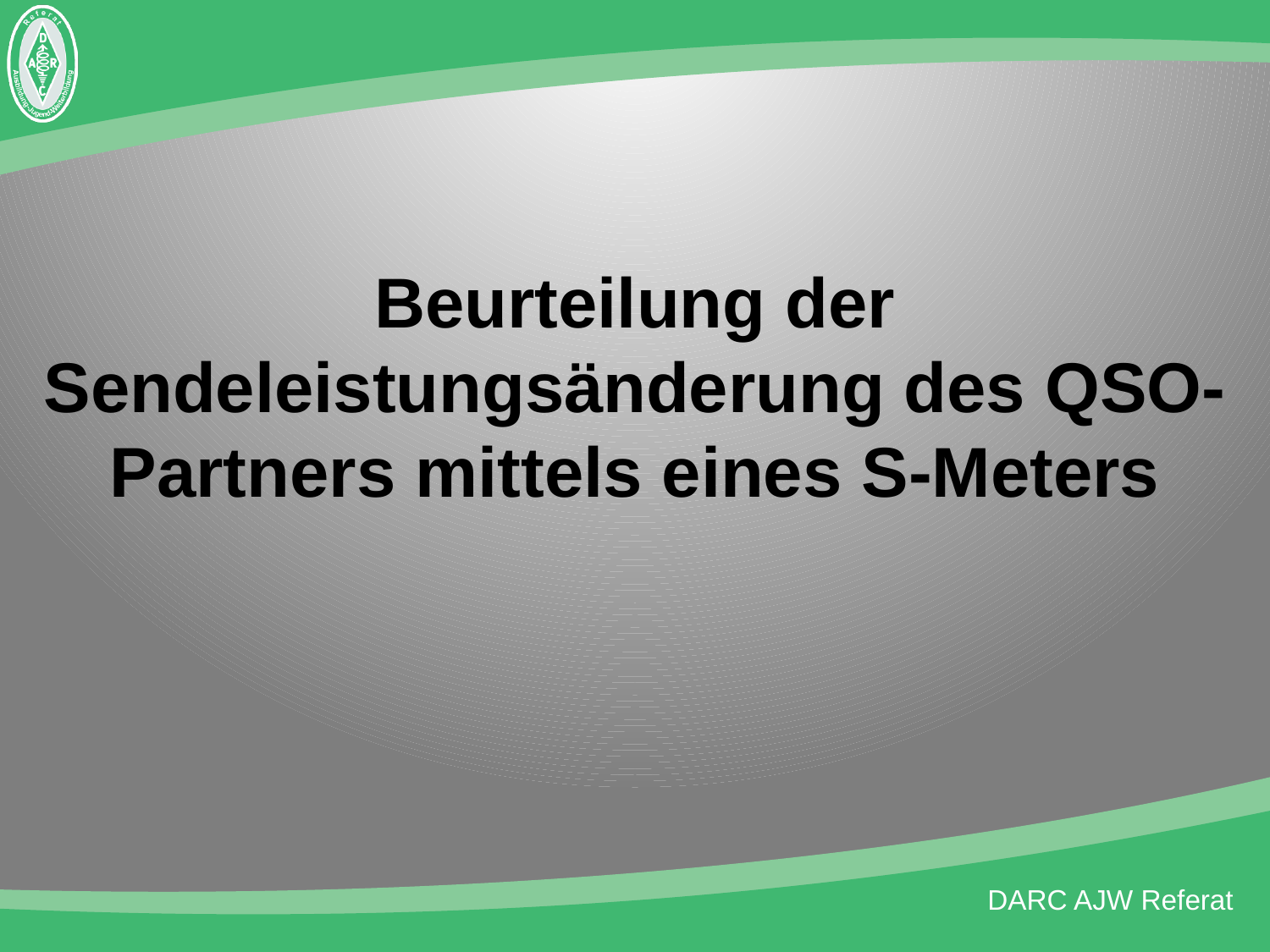

# Beurteilung der Sendeleistungsänderung des QSO-Partners mittels eines S-Meters